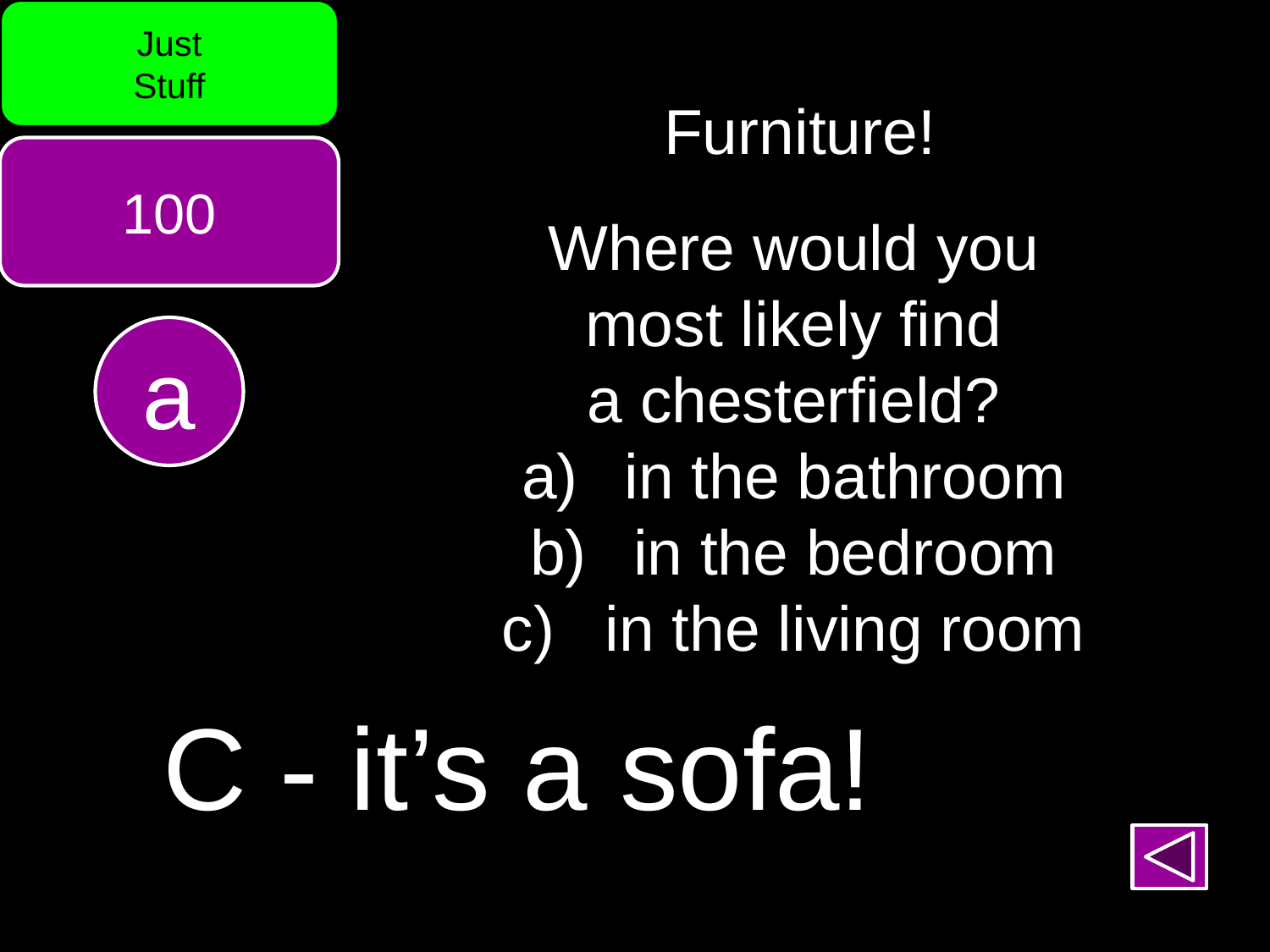

Just
Stuff
Furniture!
100
Where would you
most likely find
a chesterfield?
in the bathroom
in the bedroom
in the living room
a
C - it’s a sofa!